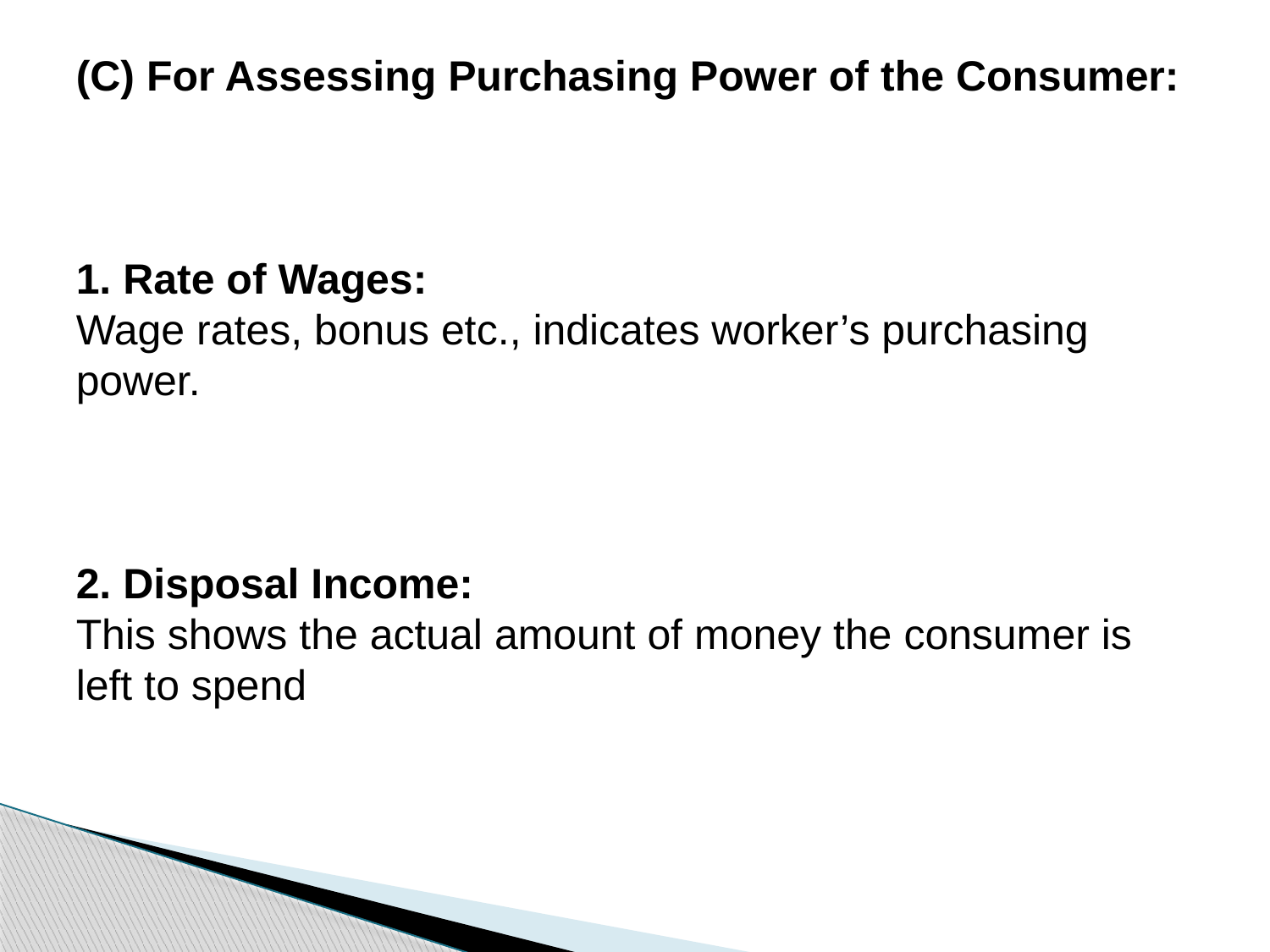

(C) For Assessing Purchasing Power of the Consumer:

1. Rate of Wages:
Wage rates, bonus etc., indicates worker’s purchasing power.

2. Disposal Income:
This shows the actual amount of money the consumer is left to spend